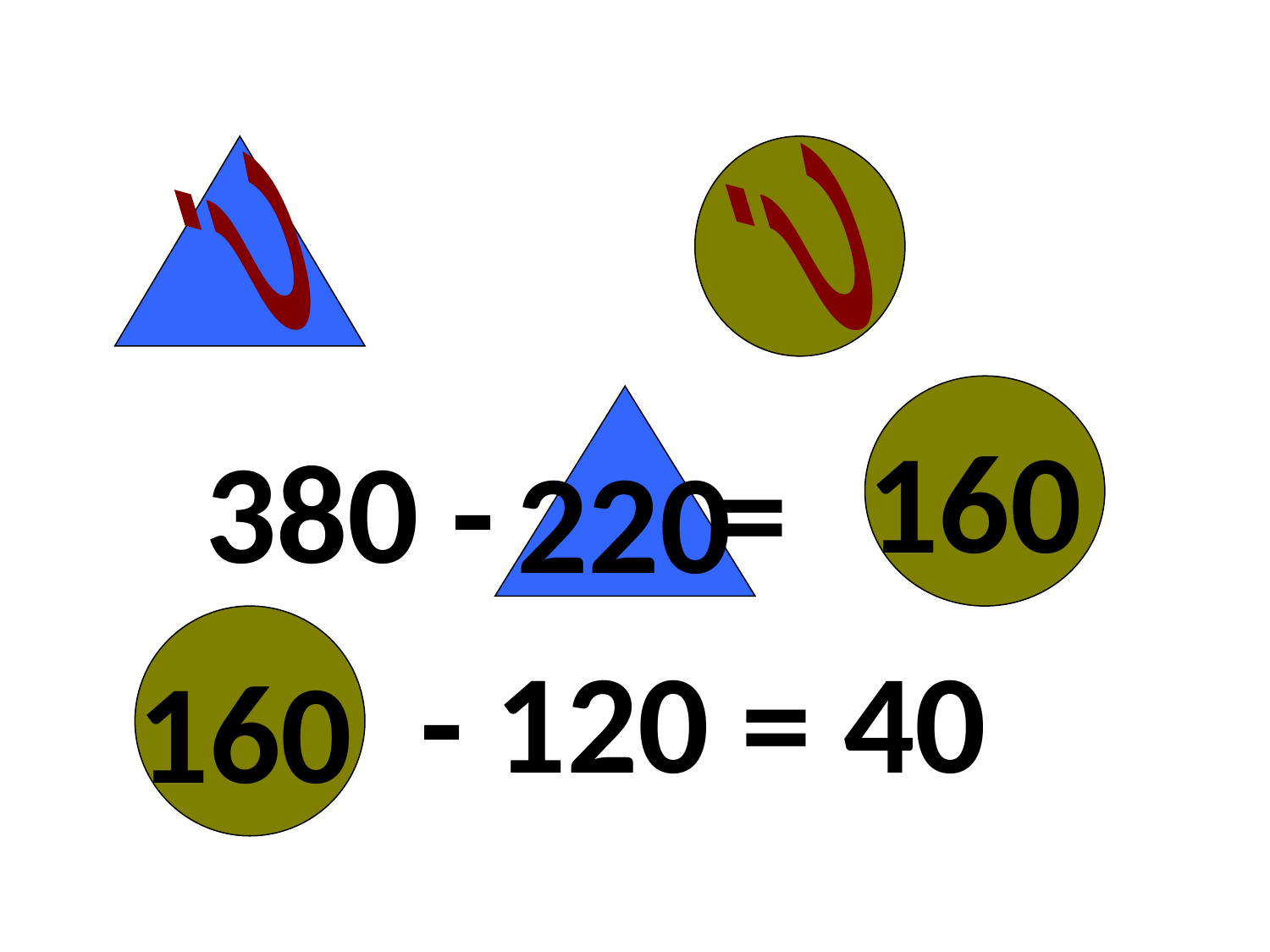

?
?

160
380 -       =
220

     - 120 = 40
160